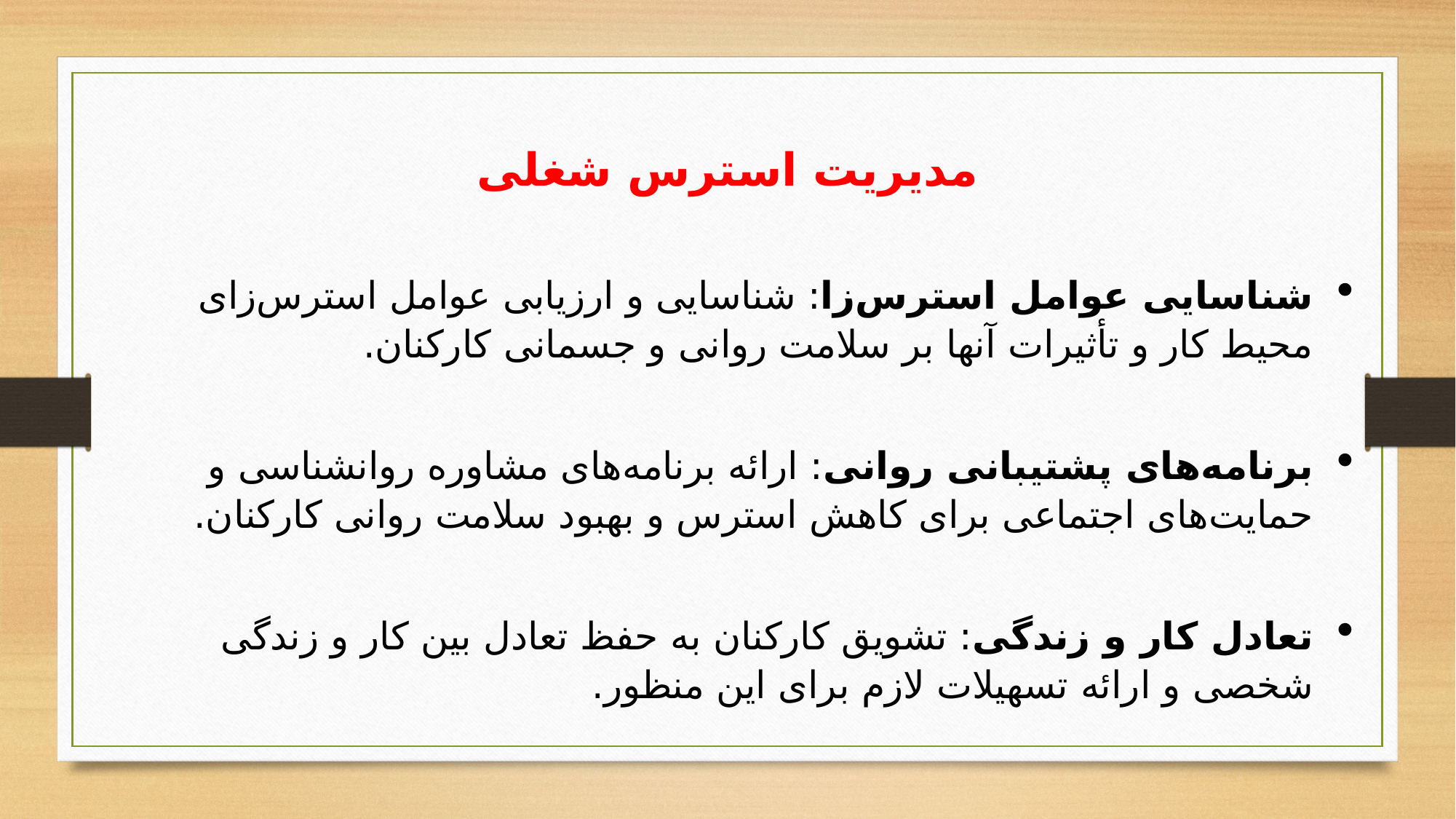

مدیریت استرس شغلی

شناسایی عوامل استرس‌زا: شناسایی و ارزیابی عوامل استرس‌زای محیط کار و تأثیرات آنها بر سلامت روانی و جسمانی کارکنان.

برنامه‌های پشتیبانی روانی: ارائه برنامه‌های مشاوره روانشناسی و حمایت‌های اجتماعی برای کاهش استرس و بهبود سلامت روانی کارکنان.

تعادل کار و زندگی: تشویق کارکنان به حفظ تعادل بین کار و زندگی شخصی و ارائه تسهیلات لازم برای این منظور.